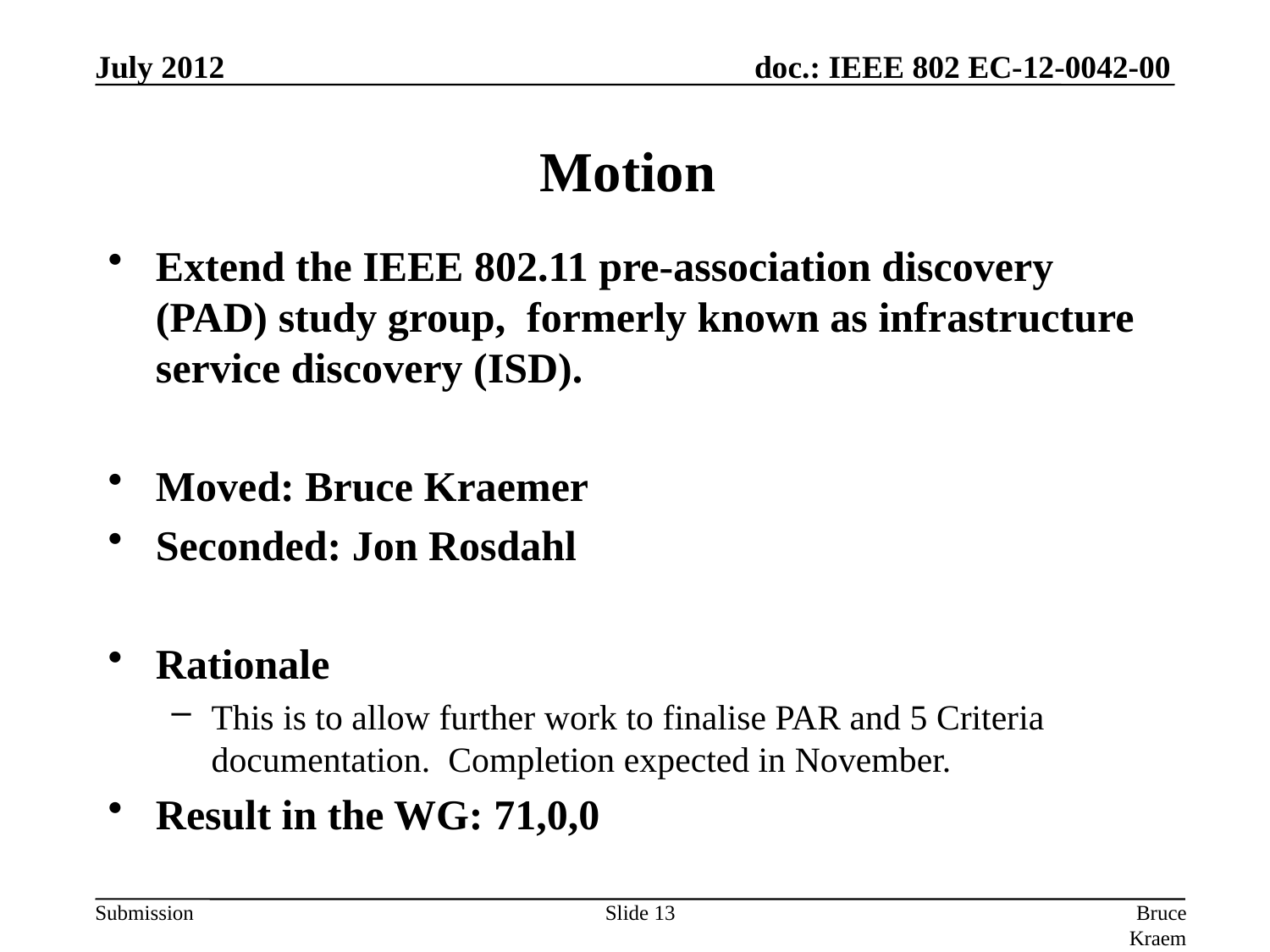

July 2012
# Motion
Extend the IEEE 802.11 pre-association discovery (PAD) study group,  formerly known as infrastructure service discovery (ISD).

Moved: Bruce Kraemer
Seconded: Jon Rosdahl

Rationale
This is to allow further work to finalise PAR and 5 Criteria documentation.  Completion expected in November.
Result in the WG: 71,0,0
Slide 13
Bruce Kraemer,  Marvell